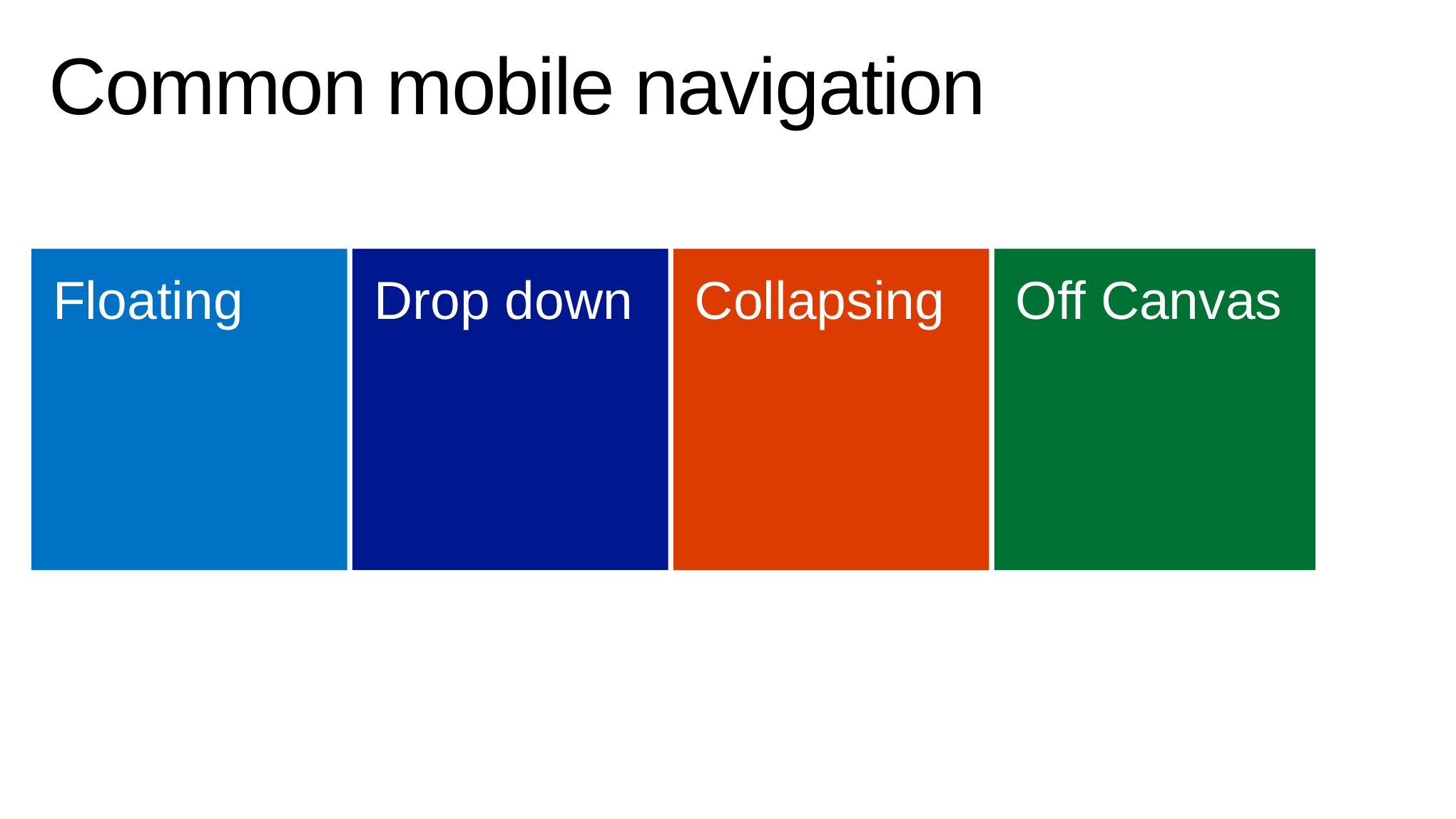

# Common mobile navigation
Drop down
Collapsing
Off Canvas
Floating